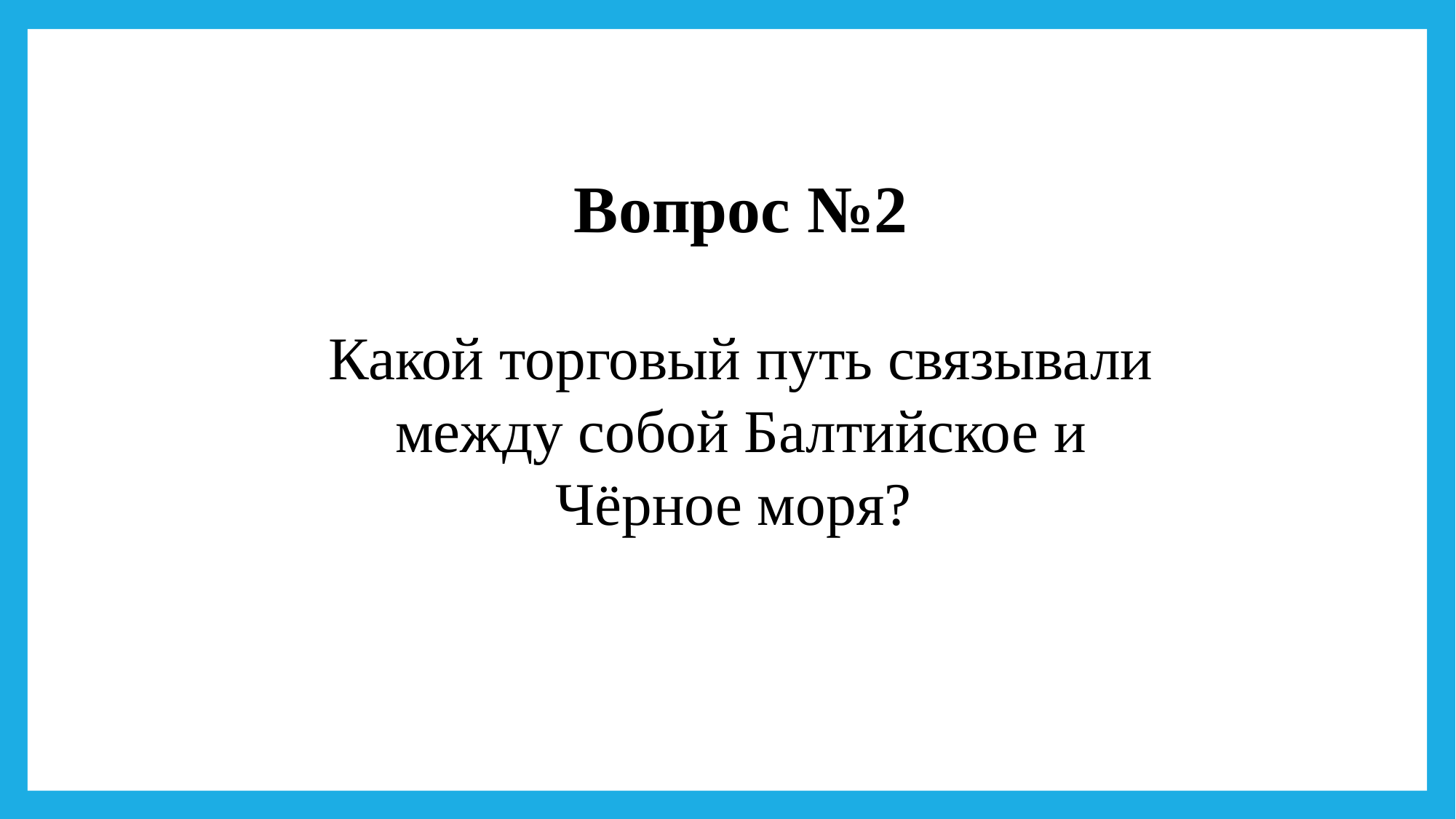

Вопрос №2

Какой торговый путь связывали между собой Балтийское и Чёрное моря?